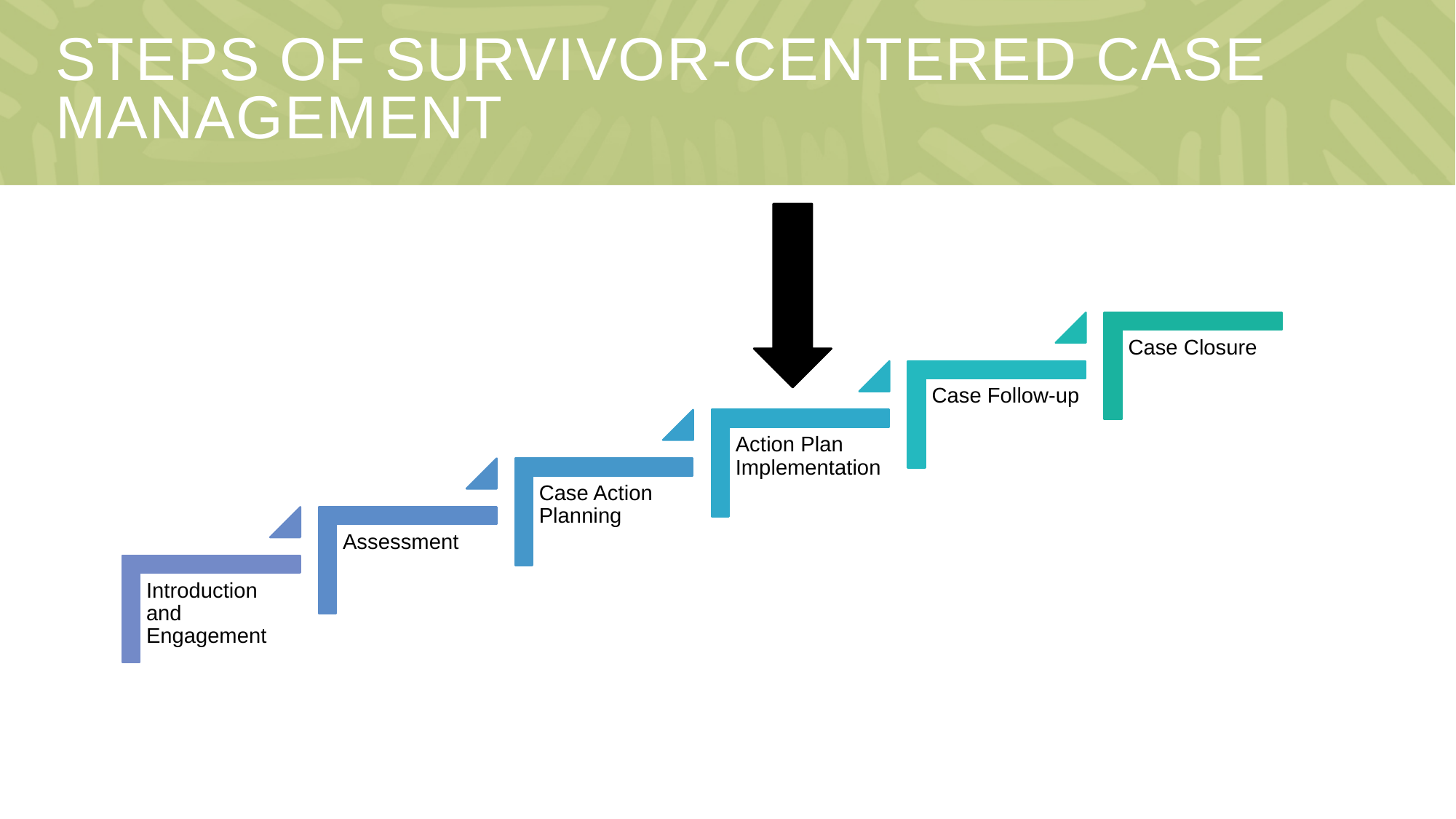

# steps of Survivor-centered case management

Introduction and Engagement
Assessment
Case Action Planning
Action Plan Implementation
Case Follow-up
Case Closure